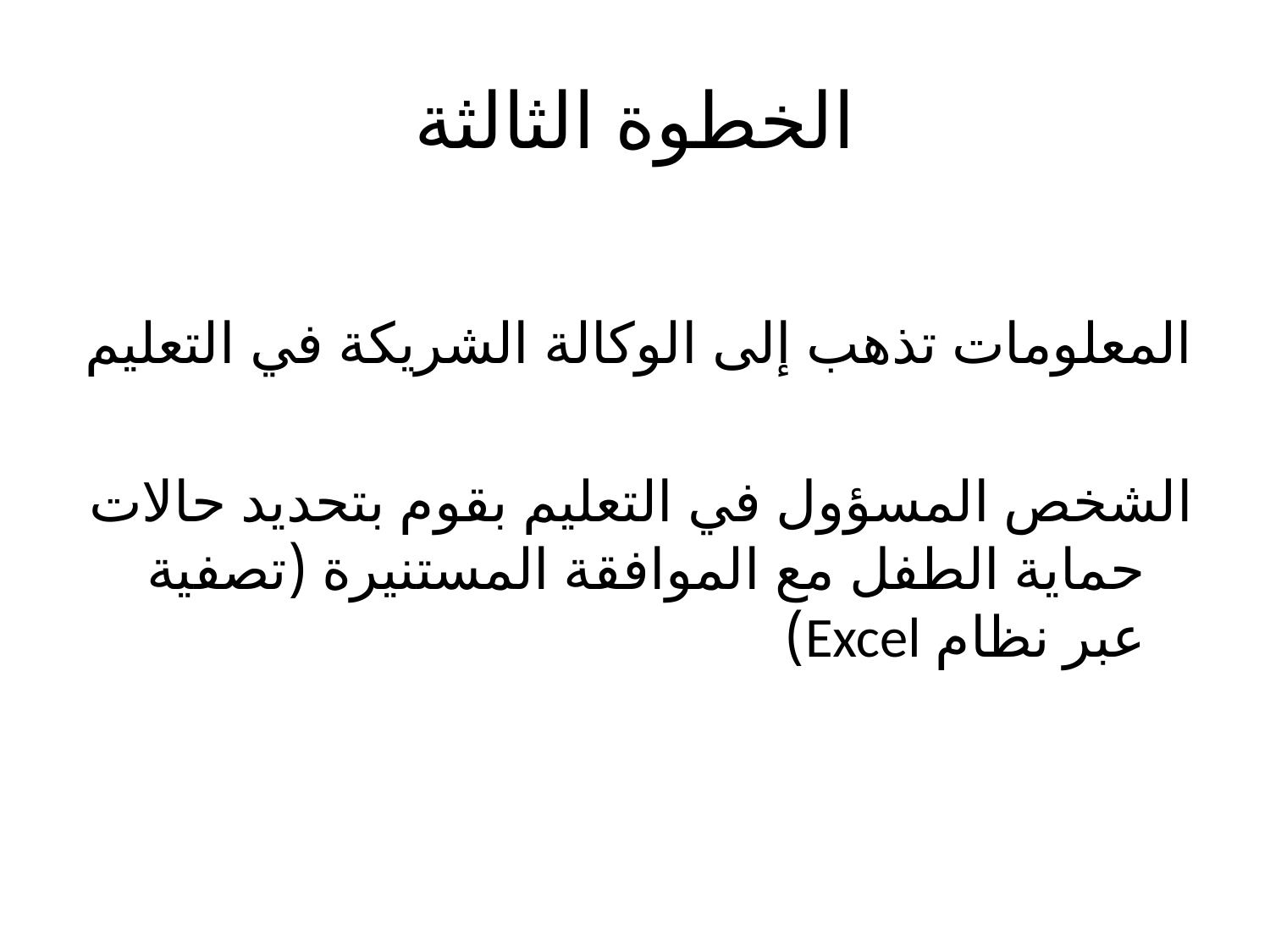

# الخطوة الثالثة

المعلومات تذهب إلى الوكالة الشريكة في التعليم

الشخص المسؤول في التعليم بقوم بتحديد حالات حماية الطفل مع الموافقة المستنيرة (تصفية عبر نظام Excel)